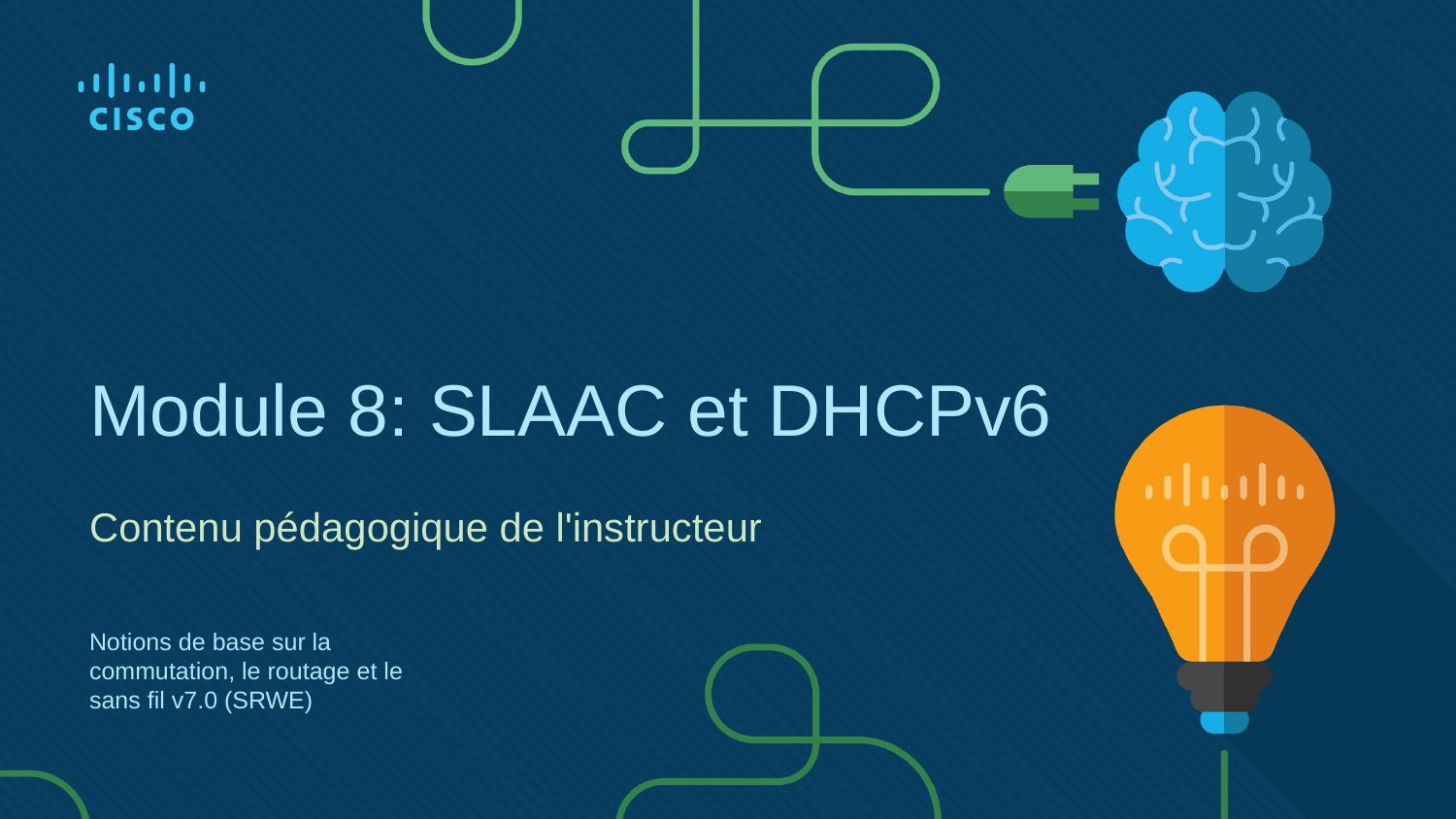

# Module 8: SLAAC et DHCPv6
Contenu pédagogique de l'instructeur
Notions de base sur la commutation, le routage et le sans fil v7.0 (SRWE)